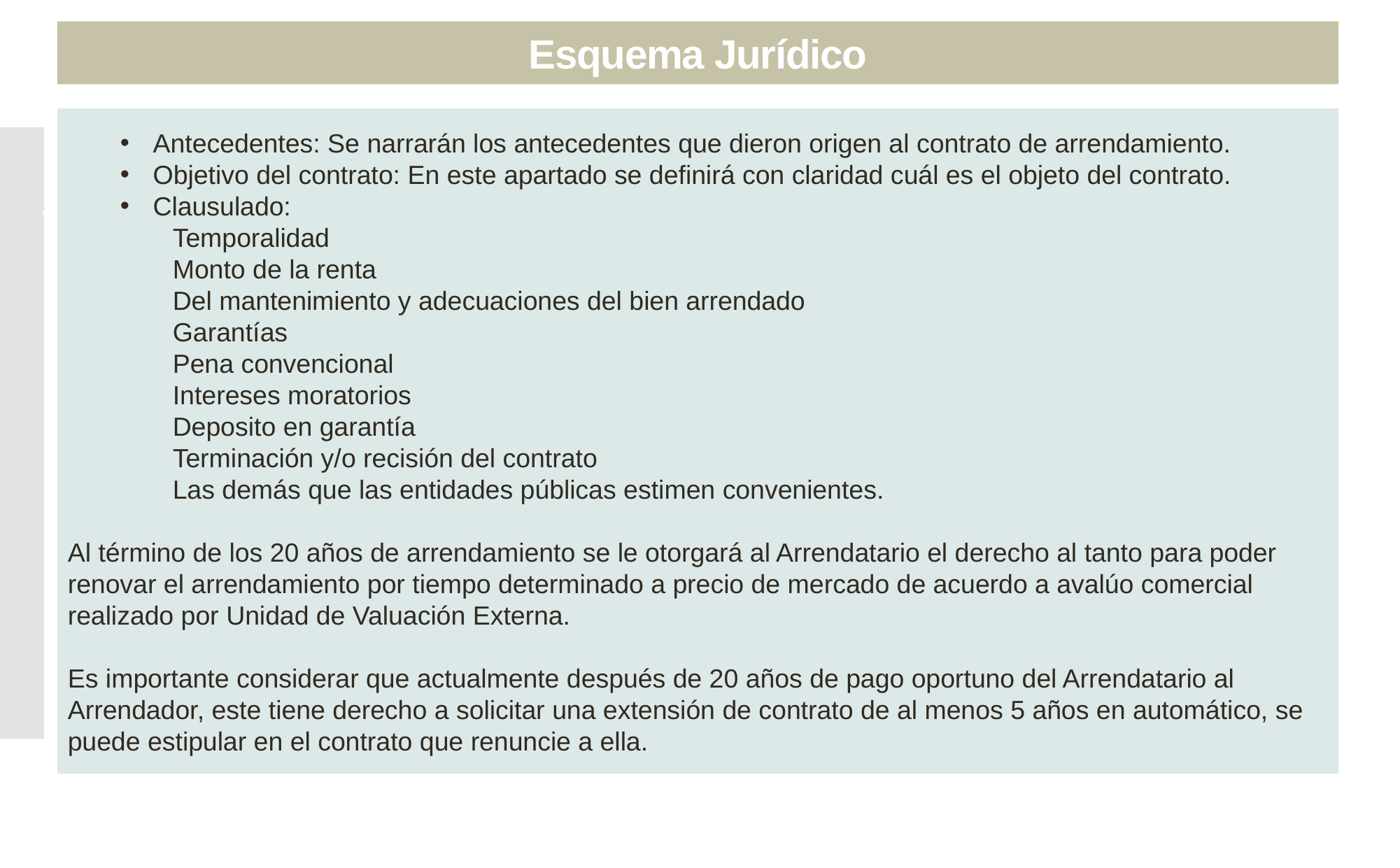

Esquema Jurídico
Antecedentes: Se narrarán los antecedentes que dieron origen al contrato de arrendamiento.
Objetivo del contrato: En este apartado se definirá con claridad cuál es el objeto del contrato.
Clausulado:
Temporalidad
Monto de la renta
Del mantenimiento y adecuaciones del bien arrendado
Garantías
Pena convencional
Intereses moratorios
Deposito en garantía
Terminación y/o recisión del contrato
Las demás que las entidades públicas estimen convenientes.

Al término de los 20 años de arrendamiento se le otorgará al Arrendatario el derecho al tanto para poder renovar el arrendamiento por tiempo determinado a precio de mercado de acuerdo a avalúo comercial realizado por Unidad de Valuación Externa.
Es importante considerar que actualmente después de 20 años de pago oportuno del Arrendatario al Arrendador, este tiene derecho a solicitar una extensión de contrato de al menos 5 años en automático, se puede estipular en el contrato que renuncie a ella.

CARACTERISTICAS DEL PREDIO
ANTECEDENTES